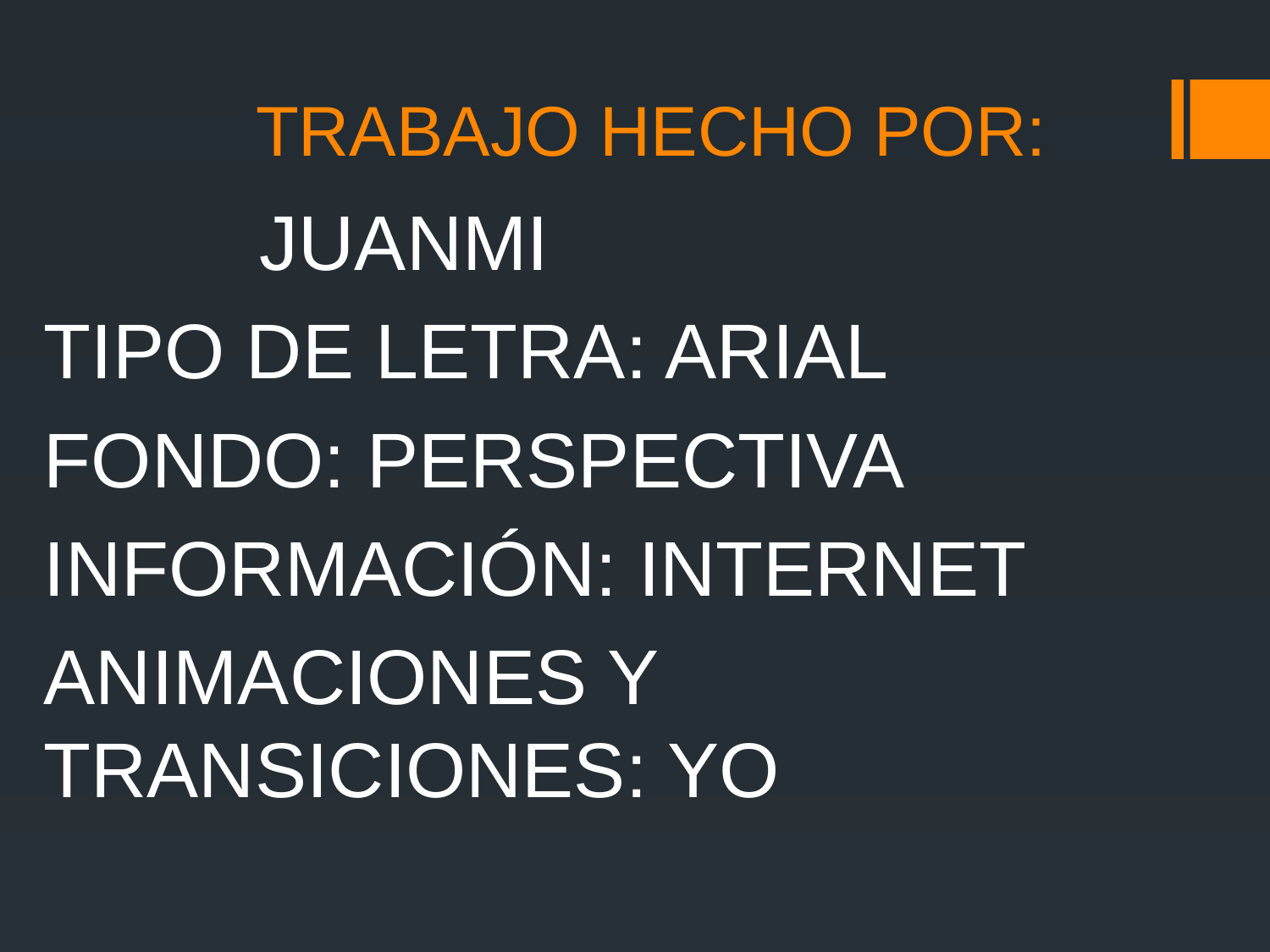

# TRABAJO HECHO POR:
          JUANMI
TIPO DE LETRA: ARIAL
FONDO: PERSPECTIVA
INFORMACIÓN: INTERNET
ANIMACIONES Y TRANSICIONES: YO